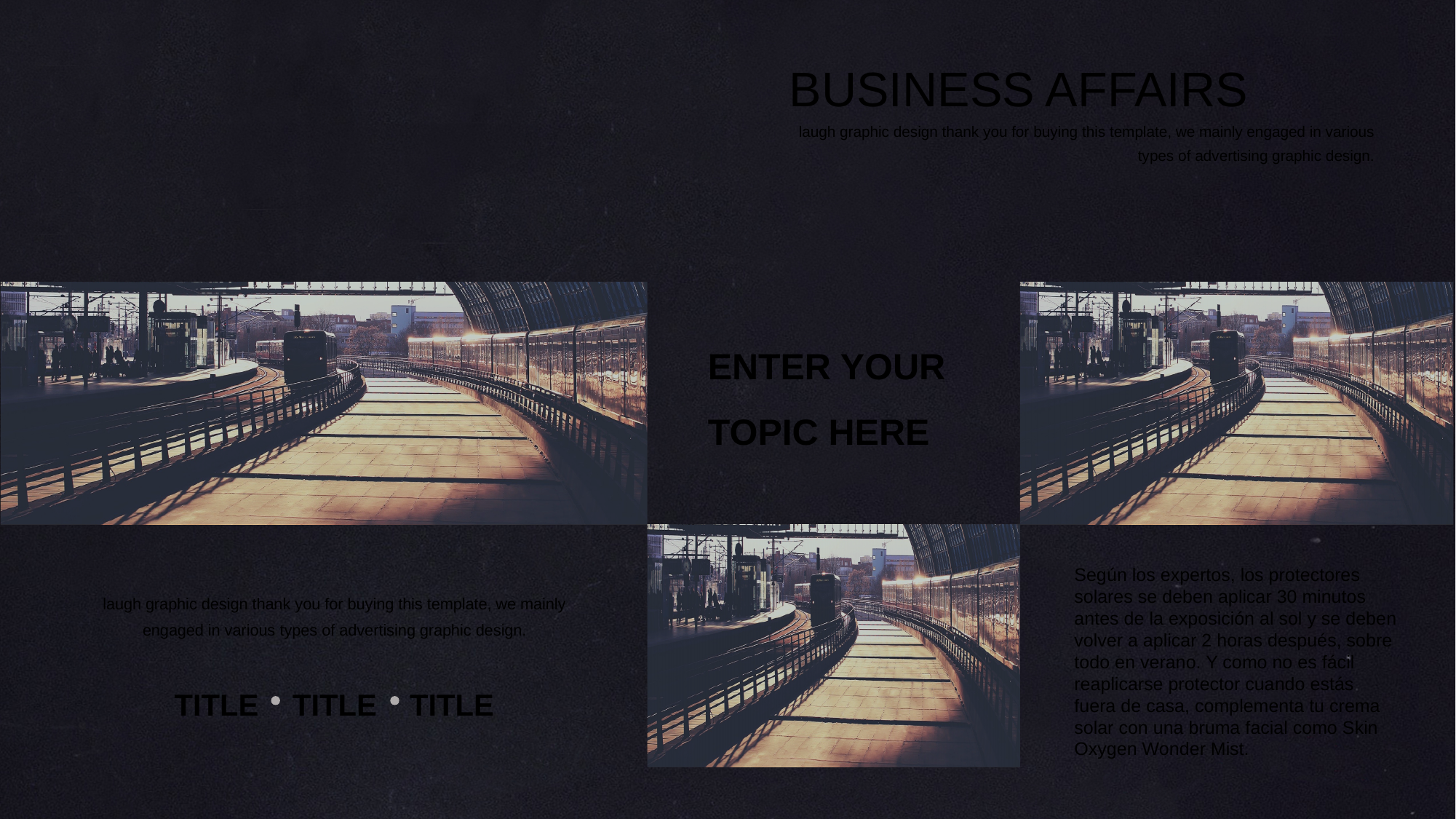

BUSINESS AFFAIRS
laugh graphic design thank you for buying this template, we mainly engaged in various types of advertising graphic design.

ENTER YOUR TOPIC HERE
Según los expertos, los protectores solares se deben aplicar 30 minutos antes de la exposición al sol y se deben volver a aplicar 2 horas después, sobre todo en verano. Y como no es fácil reaplicarse protector cuando estás fuera de casa, complementa tu crema solar con una bruma facial como Skin Oxygen Wonder Mist.
laugh graphic design thank you for buying this template, we mainly engaged in various types of advertising graphic design.
TITLE
TITLE
TITLE